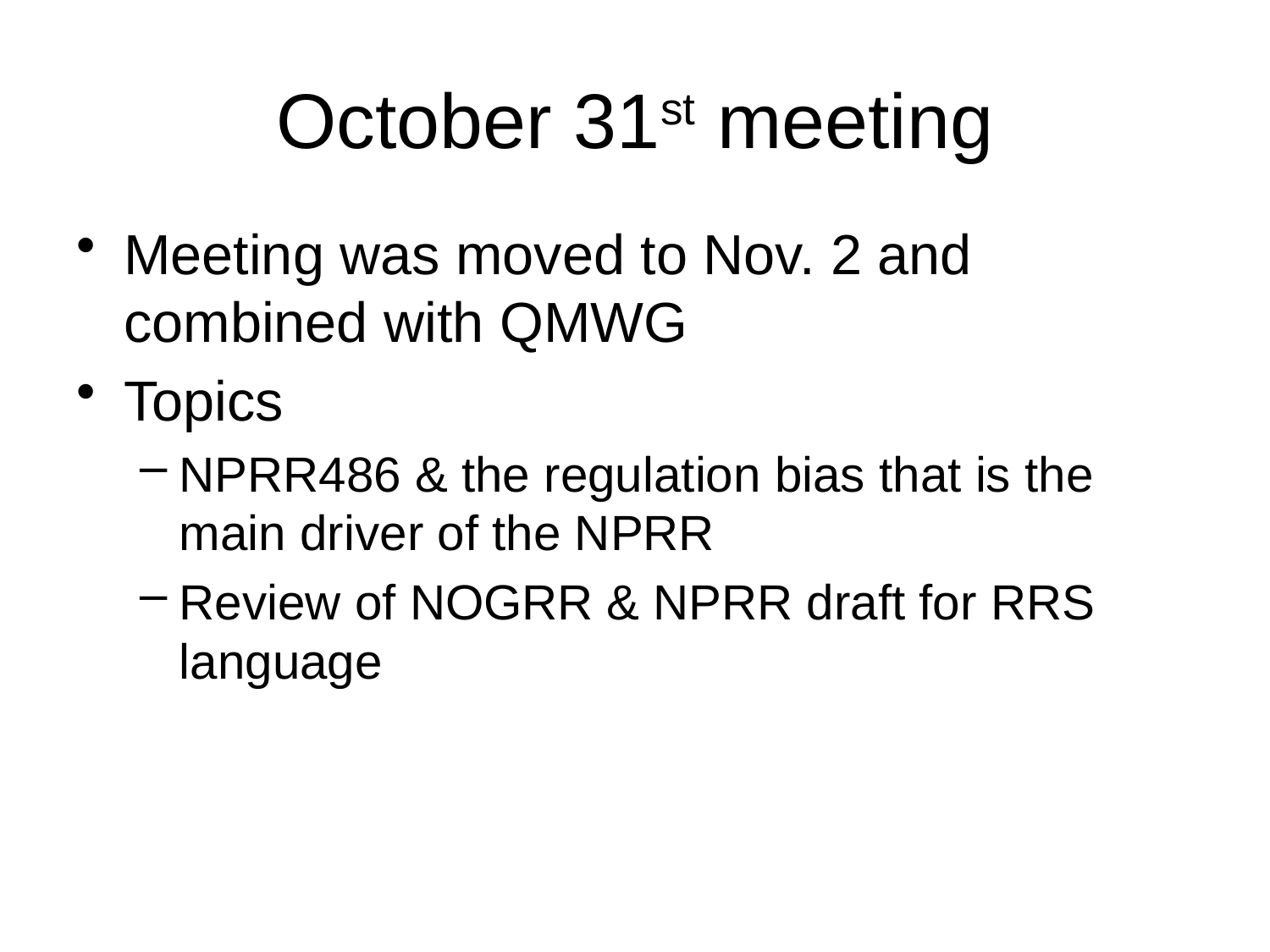

# October 31st meeting
Meeting was moved to Nov. 2 and combined with QMWG
Topics
NPRR486 & the regulation bias that is the main driver of the NPRR
Review of NOGRR & NPRR draft for RRS language